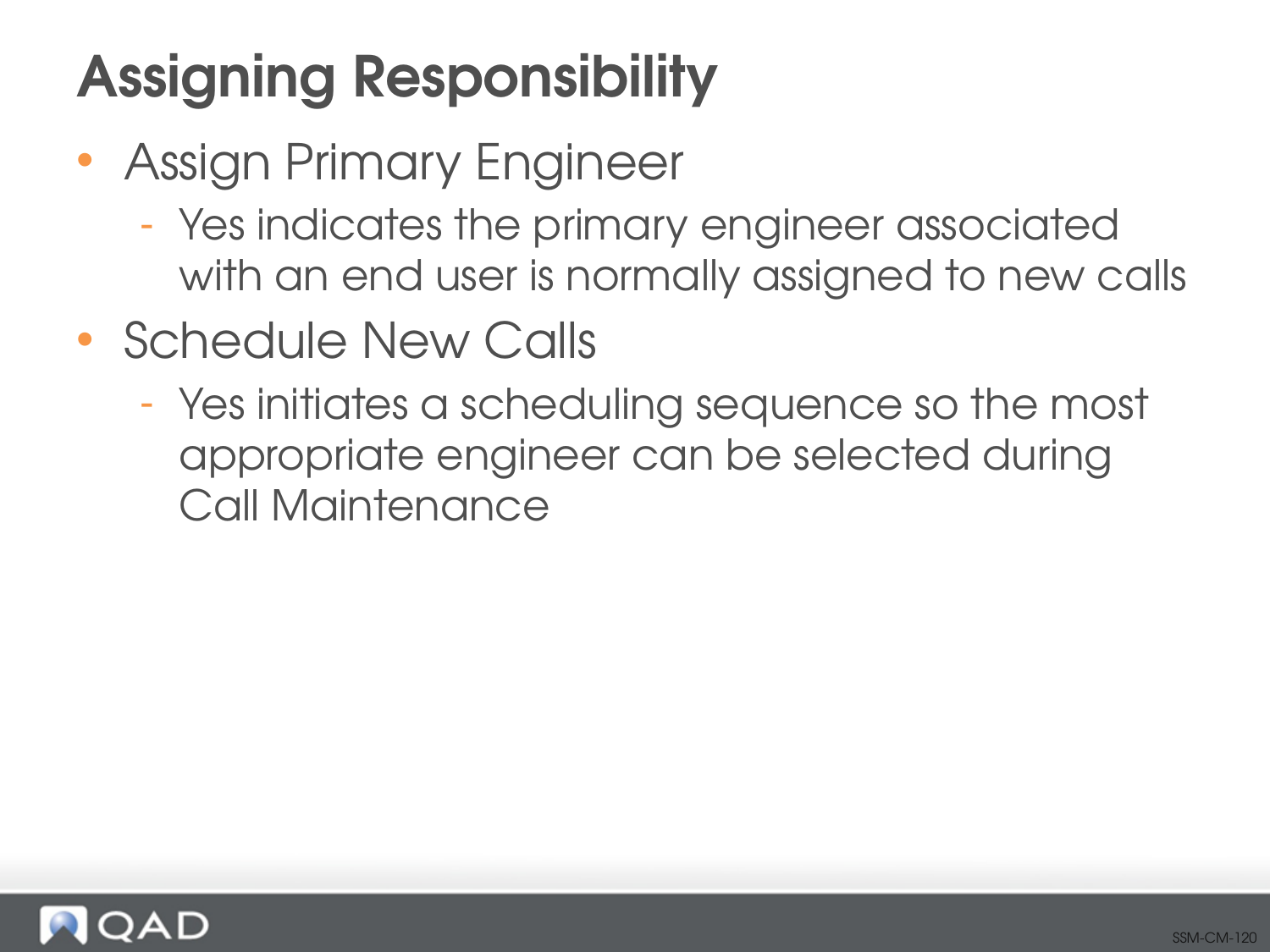

# Assigning Responsibility
Assign Primary Engineer
Yes indicates the primary engineer associated with an end user is normally assigned to new calls
Schedule New Calls
Yes initiates a scheduling sequence so the most appropriate engineer can be selected during Call Maintenance

SSM-CM-120